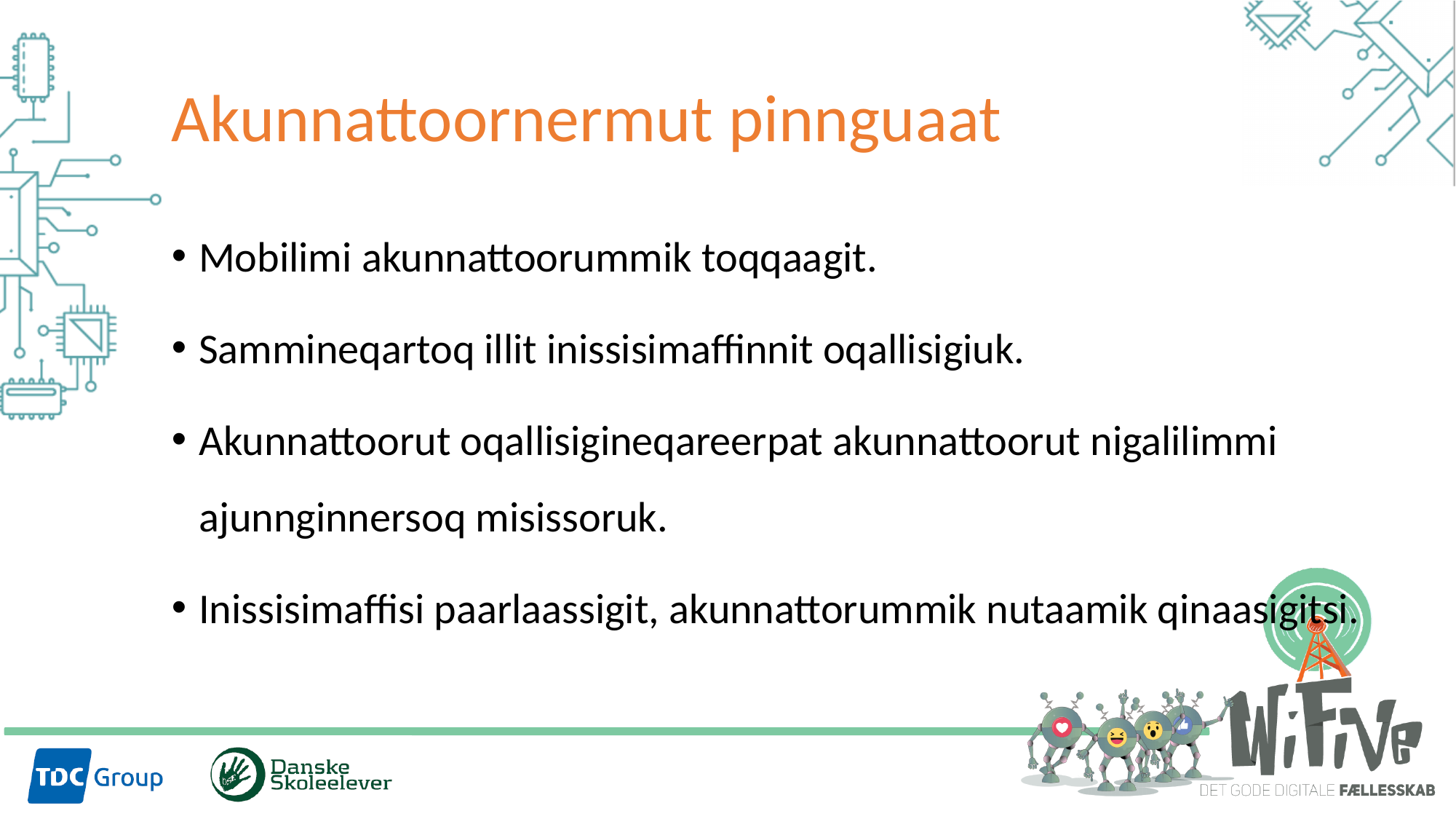

# Akunnattoornermut pinnguaat
Mobilimi akunnattoorummik toqqaagit.
Sammineqartoq illit inissisimaffinnit oqallisigiuk.
Akunnattoorut oqallisigineqareerpat akunnattoorut nigalilimmi ajunnginnersoq misissoruk.
Inissisimaffisi paarlaassigit, akunnattorummik nutaamik qinaasigitsi.